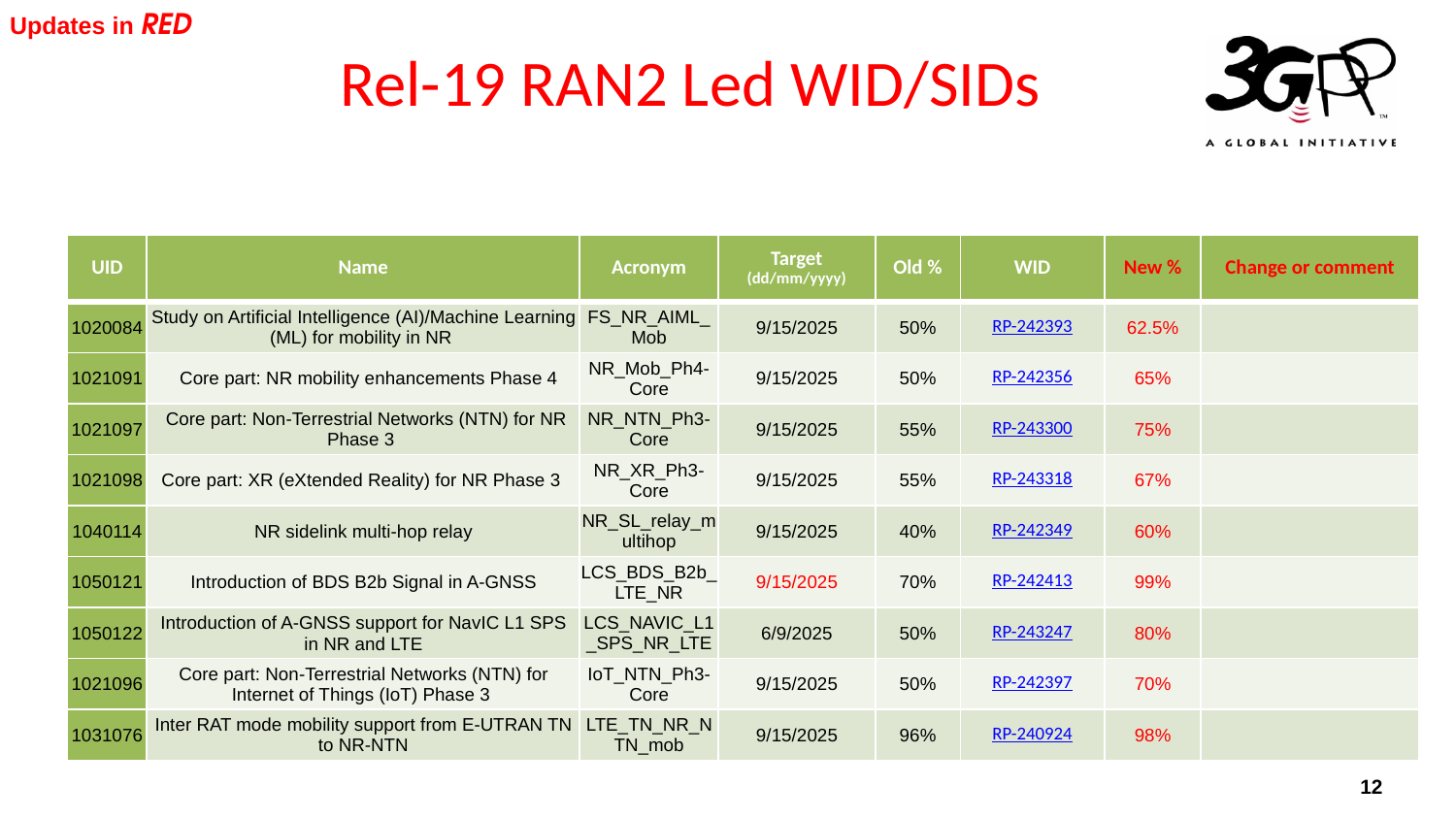

# Rel-19 RAN2 Led WID/SIDs
Updates in RED
| UID | Name | Acronym | Target (dd/mm/yyyy) | Old % | WID | New % | Change or comment |
| --- | --- | --- | --- | --- | --- | --- | --- |
| 1020084 | Study on Artificial Intelligence (AI)/Machine Learning (ML) for mobility in NR | FS\_NR\_AIML\_Mob | 9/15/2025 | 50% | RP-242393 | 62.5% |  |
| 1021091 | Core part: NR mobility enhancements Phase 4 | NR\_Mob\_Ph4-Core | 9/15/2025 | 50% | RP-242356 | 65% |  |
| 1021097 | Core part: Non-Terrestrial Networks (NTN) for NR Phase 3 | NR\_NTN\_Ph3-Core | 9/15/2025 | 55% | RP-243300 | 75% |  |
| 1021098 | Core part: XR (eXtended Reality) for NR Phase 3 | NR\_XR\_Ph3-Core | 9/15/2025 | 55% | RP-243318 | 67% |  |
| 1040114 | NR sidelink multi-hop relay | NR\_SL\_relay\_multihop | 9/15/2025 | 40% | RP-242349 | 60% |  |
| 1050121 | Introduction of BDS B2b Signal in A-GNSS | LCS\_BDS\_B2b\_LTE\_NR | 9/15/2025 | 70% | RP-242413 | 99% |  |
| 1050122 | Introduction of A-GNSS support for NavIC L1 SPS in NR and LTE | LCS\_NAVIC\_L1\_SPS\_NR\_LTE | 6/9/2025 | 50% | RP-243247 | 80% |  |
| 1021096 | Core part: Non-Terrestrial Networks (NTN) for Internet of Things (IoT) Phase 3 | IoT\_NTN\_Ph3-Core | 9/15/2025 | 50% | RP-242397 | 70% |  |
| 1031076 | Inter RAT mode mobility support from E-UTRAN TN to NR-NTN | LTE\_TN\_NR\_NTN\_mob | 9/15/2025 | 96% | RP-240924 | 98% |  |